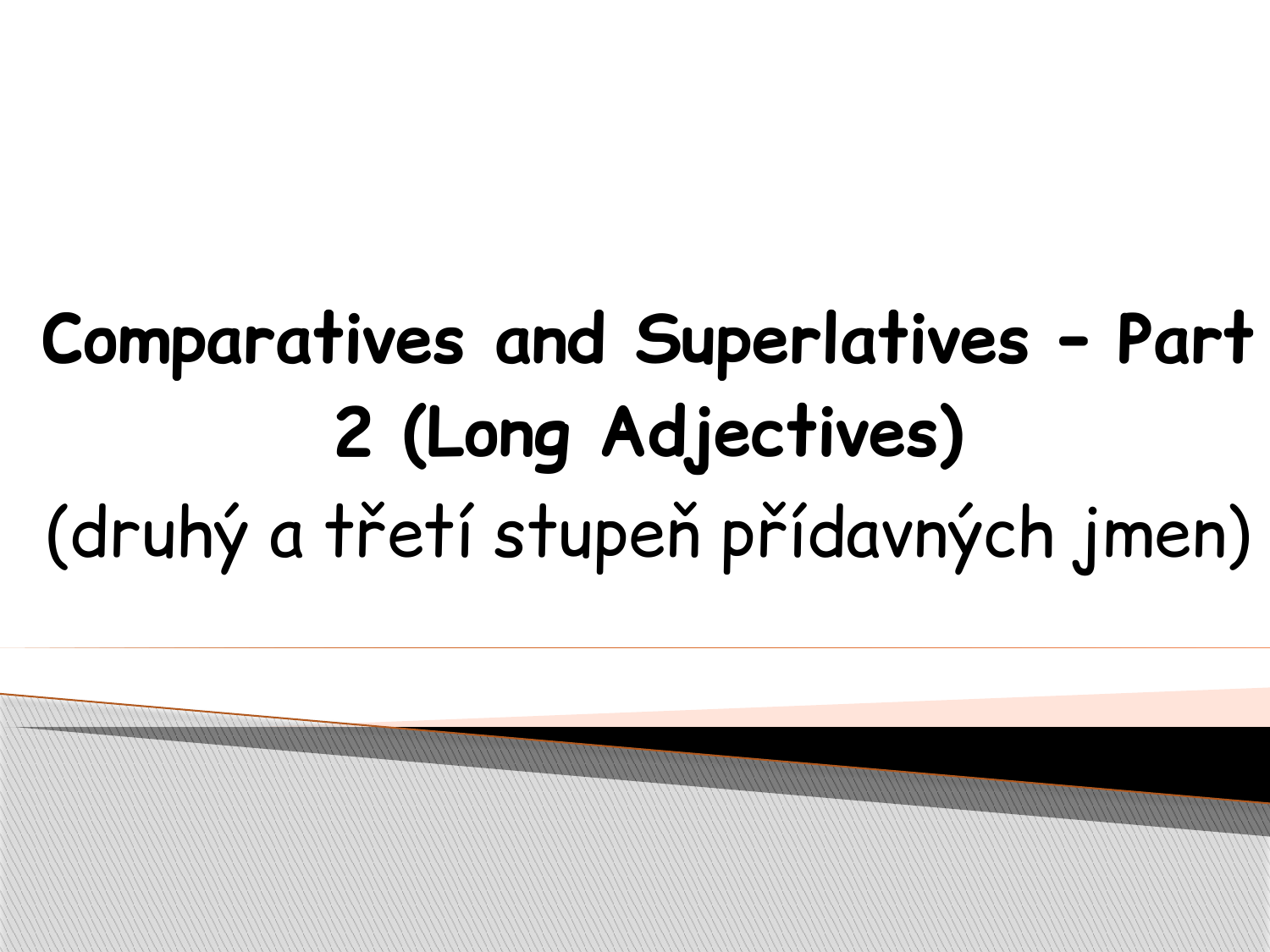

#
Comparatives and Superlatives – Part 2 (Long Adjectives)
(druhý a třetí stupeň přídavných jmen)